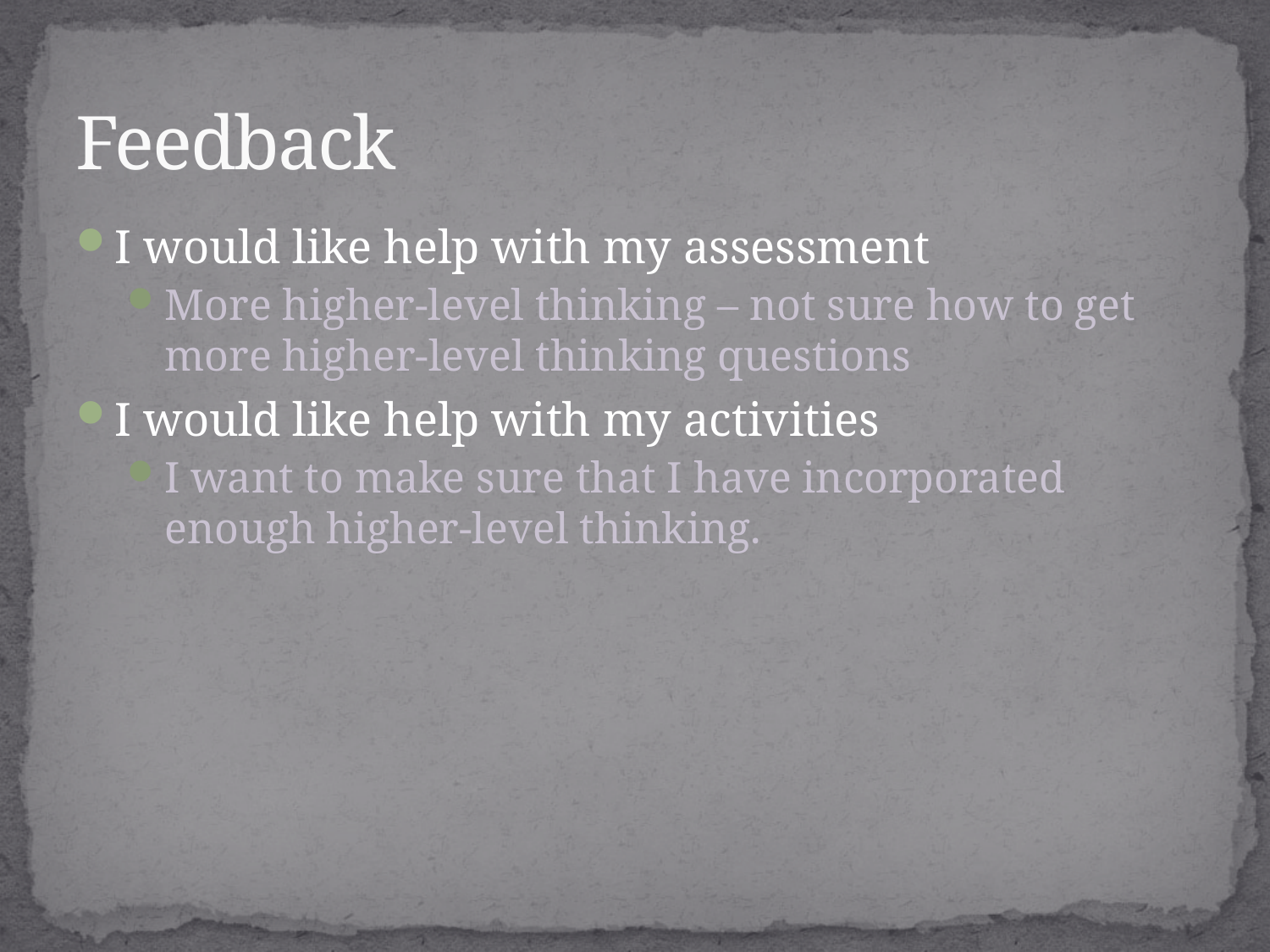

# Feedback
I would like help with my assessment
More higher-level thinking – not sure how to get more higher-level thinking questions
I would like help with my activities
I want to make sure that I have incorporated enough higher-level thinking.